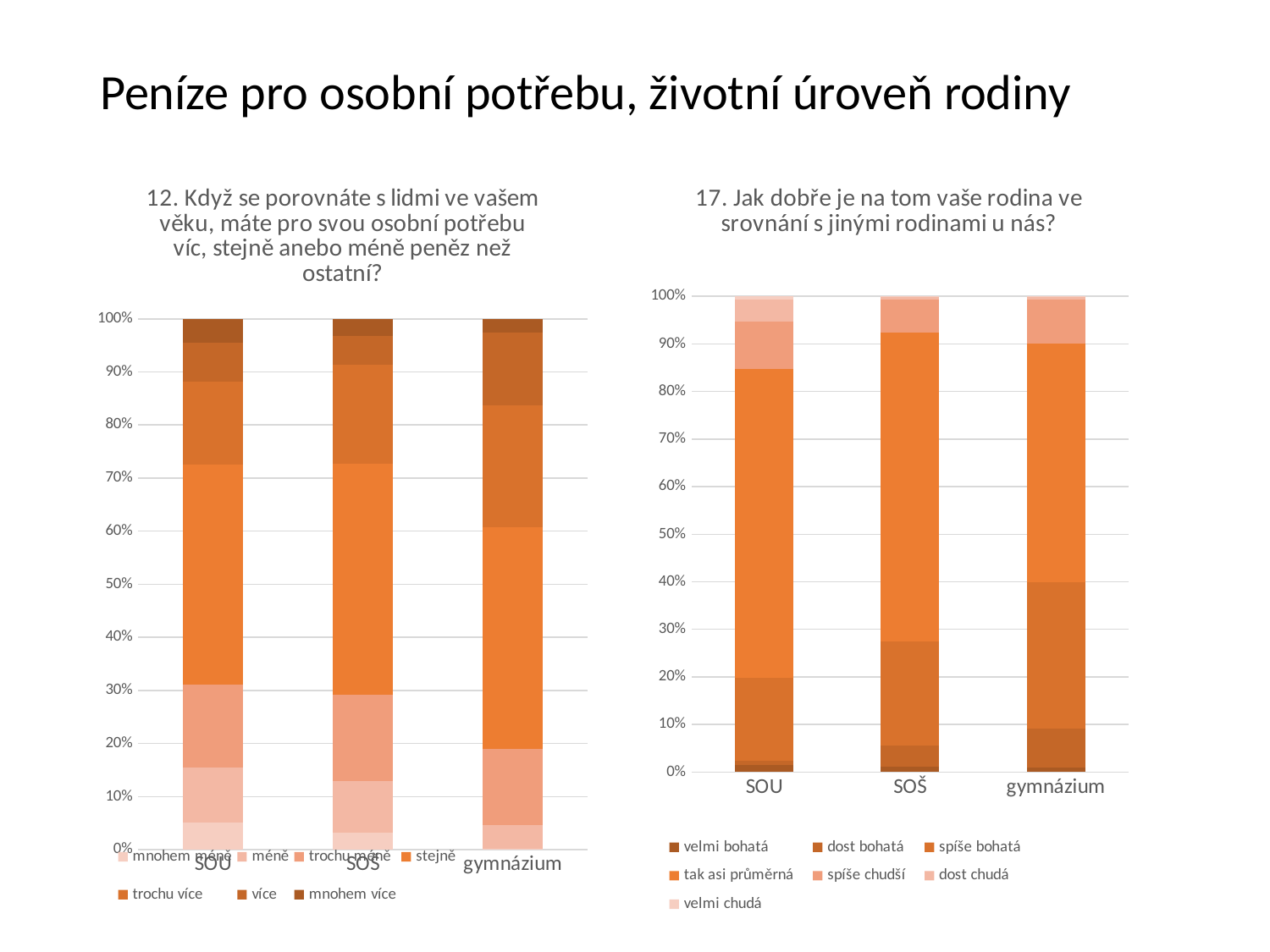

# Peníze pro osobní potřebu, životní úroveň rodiny

### Chart:

| Category | mnohem méně | méně | trochu méně | stejně | trochu více | více | mnohem více |
|---|---|---|---|---|---|---|---|
| SOU | 0.05185185185185185 | 0.1037037037037037 | 0.15555555555555556 | 0.4148148148148148 | 0.15555555555555556 | 0.07407407407407407 | 0.044444444444444446 |
| SOŠ | 0.032397408207343416 | 0.09719222462203024 | 0.16198704103671707 | 0.43628509719222464 | 0.1857451403887689 | 0.05399568034557235 | 0.032397408207343416 |
| gymnázium | 0.0024271844660194173 | 0.043689320388349516 | 0.14320388349514562 | 0.4174757281553398 | 0.23058252427184467 | 0.13592233009708737 | 0.02669902912621359 |

### Chart:

| Category | velmi bohatá | dost bohatá | spíše bohatá | tak asi průměrná | spíše chudší | dost chudá | velmi chudá |
|---|---|---|---|---|---|---|---|
| SOU | 0.015267175572519083 | 0.007633587786259542 | 0.17557251908396945 | 0.648854961832061 | 0.09923664122137404 | 0.04580152671755725 | 0.007633587786259542 |
| SOŠ | 0.010775862068965518 | 0.04525862068965517 | 0.21767241379310345 | 0.6508620689655172 | 0.06896551724137931 | 0.004310344827586207 | 0.0021551724137931034 |
| gymnázium | 0.009779951100244499 | 0.08068459657701711 | 0.3080684596577017 | 0.5012224938875306 | 0.09290953545232274 | 0.004889975550122249 | 0.0024449877750611247 |